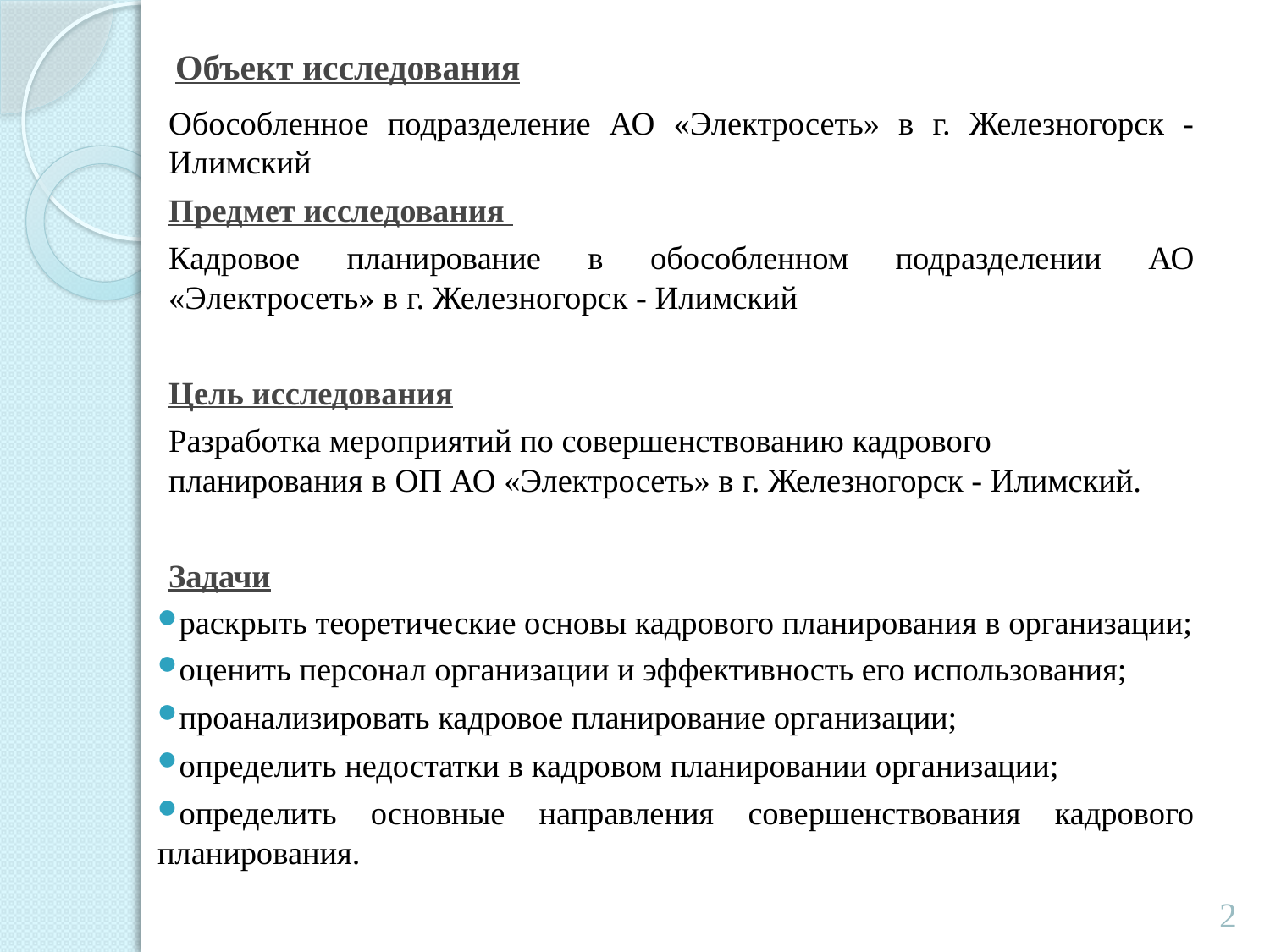

# Объект исследования
Обособленное подразделение АО «Электросеть» в г. Железногорск -Илимский
Предмет исследования
Кадровое планирование в обособленном подразделении АО «Электросеть» в г. Железногорск - Илимский

Цель исследования
Разработка мероприятий по совершенствованию кадрового                 планирования в ОП АО «Электросеть» в г. Железногорск - Илимский.

Задачи
раскрыть теоретические основы кадрового планирования в организации;
оценить персонал организации и эффективность его использования;
проанализировать кадровое планирование организации;
определить недостатки в кадровом планировании организации;
определить основные направления совершенствования кадрового планирования.

2